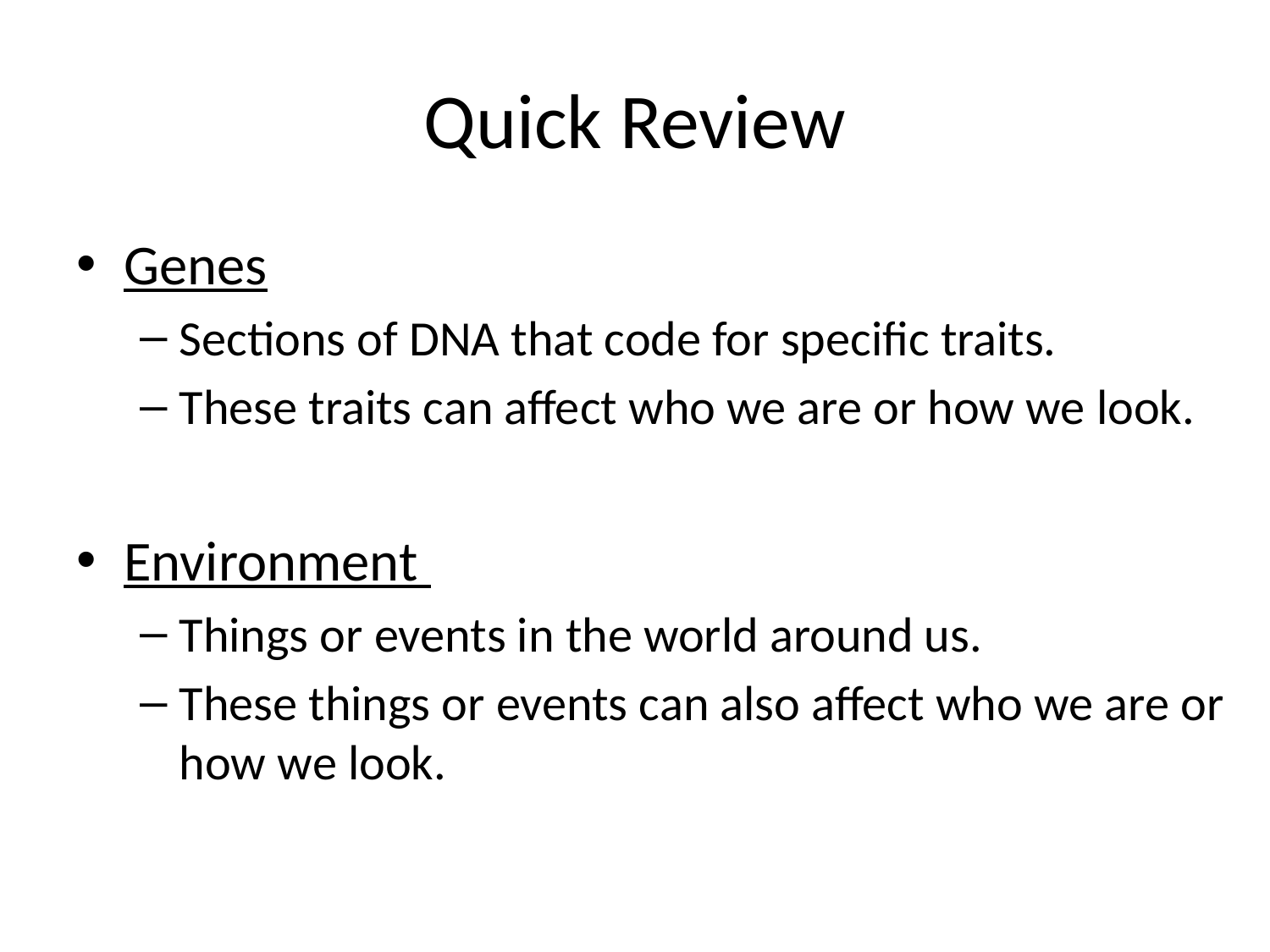

# Quick Review
Genes
Sections of DNA that code for specific traits.
These traits can affect who we are or how we look.

Environment
Things or events in the world around us.
These things or events can also affect who we are or how we look.